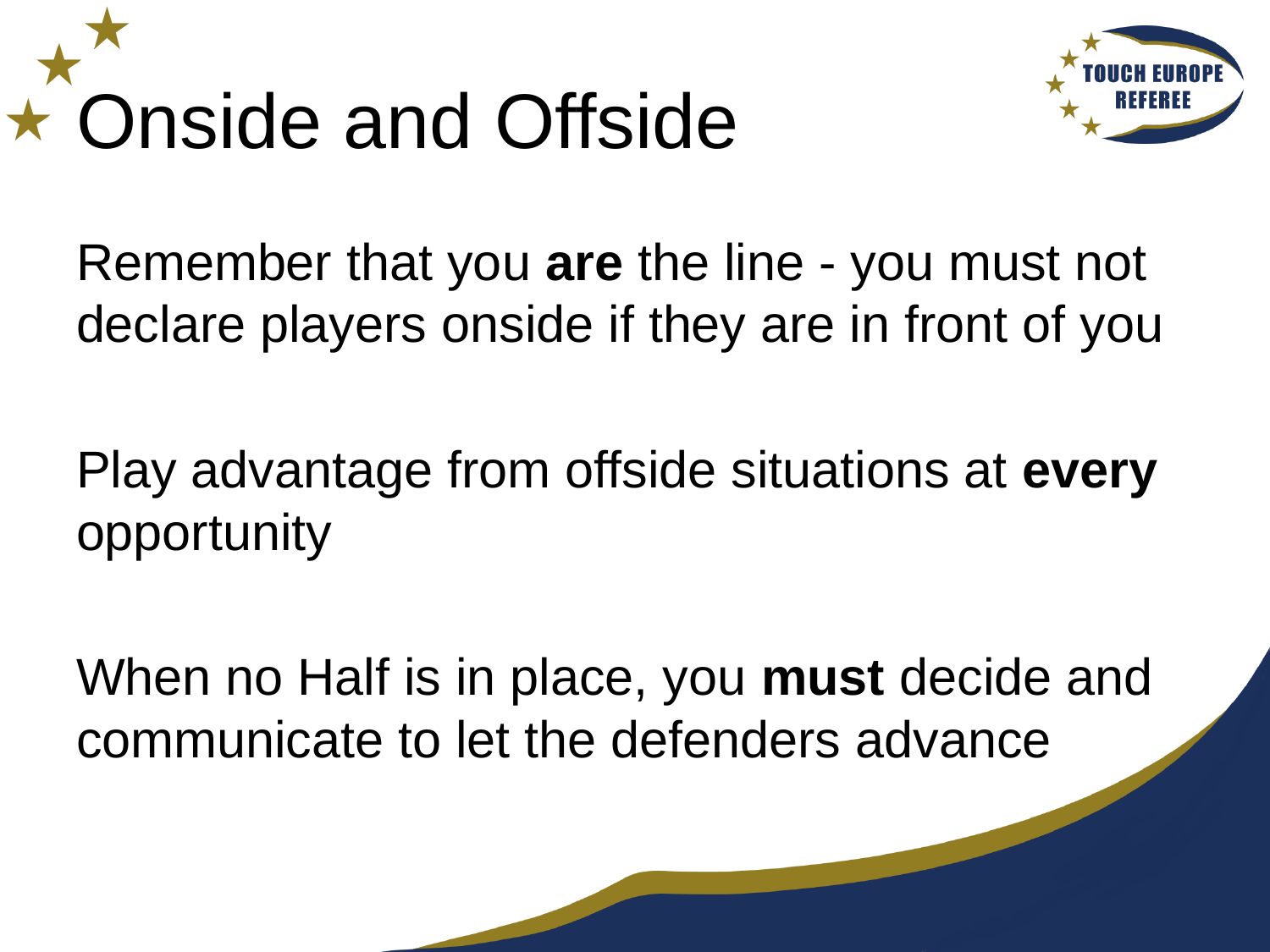

# Onside and Offside
Remember that you are the line - you must not declare players onside if they are in front of you

Play advantage from offside situations at every opportunity

When no Half is in place, you must decide and communicate to let the defenders advance